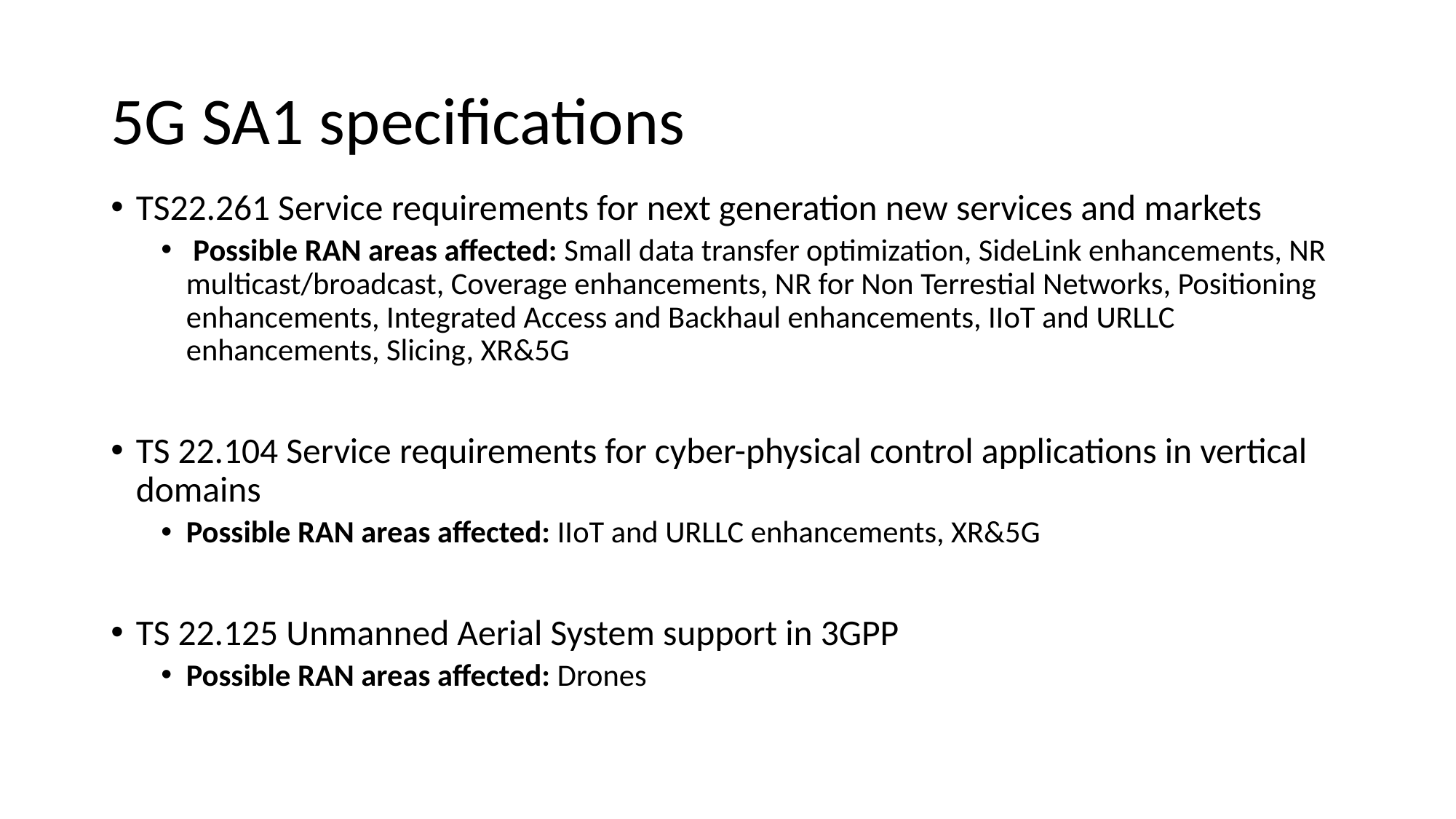

# 5G SA1 specifications
TS22.261 Service requirements for next generation new services and markets
 Possible RAN areas affected: Small data transfer optimization, SideLink enhancements, NR multicast/broadcast, Coverage enhancements, NR for Non Terrestial Networks, Positioning enhancements, Integrated Access and Backhaul enhancements, IIoT and URLLC enhancements, Slicing, XR&5G

TS 22.104 Service requirements for cyber-physical control applications in vertical domains
Possible RAN areas affected: IIoT and URLLC enhancements, XR&5G

TS 22.125 Unmanned Aerial System support in 3GPP
Possible RAN areas affected: Drones